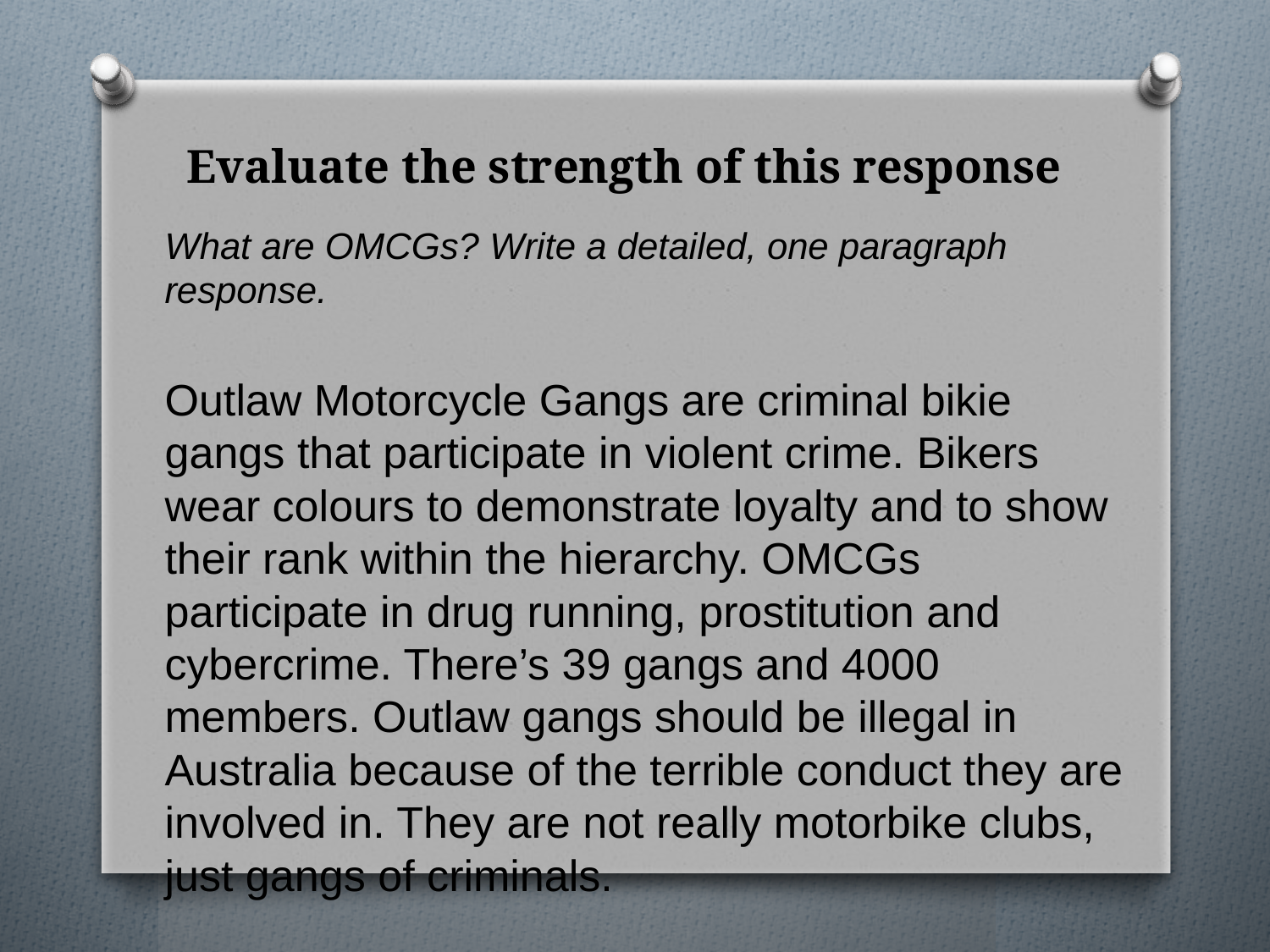

# Evaluate the strength of this response
What are OMCGs? Write a detailed, one paragraph response.

Outlaw Motorcycle Gangs are criminal bikie gangs that participate in violent crime. Bikers wear colours to demonstrate loyalty and to show their rank within the hierarchy. OMCGs participate in drug running, prostitution and cybercrime. There’s 39 gangs and 4000 members. Outlaw gangs should be illegal in Australia because of the terrible conduct they are involved in. They are not really motorbike clubs, just gangs of criminals.